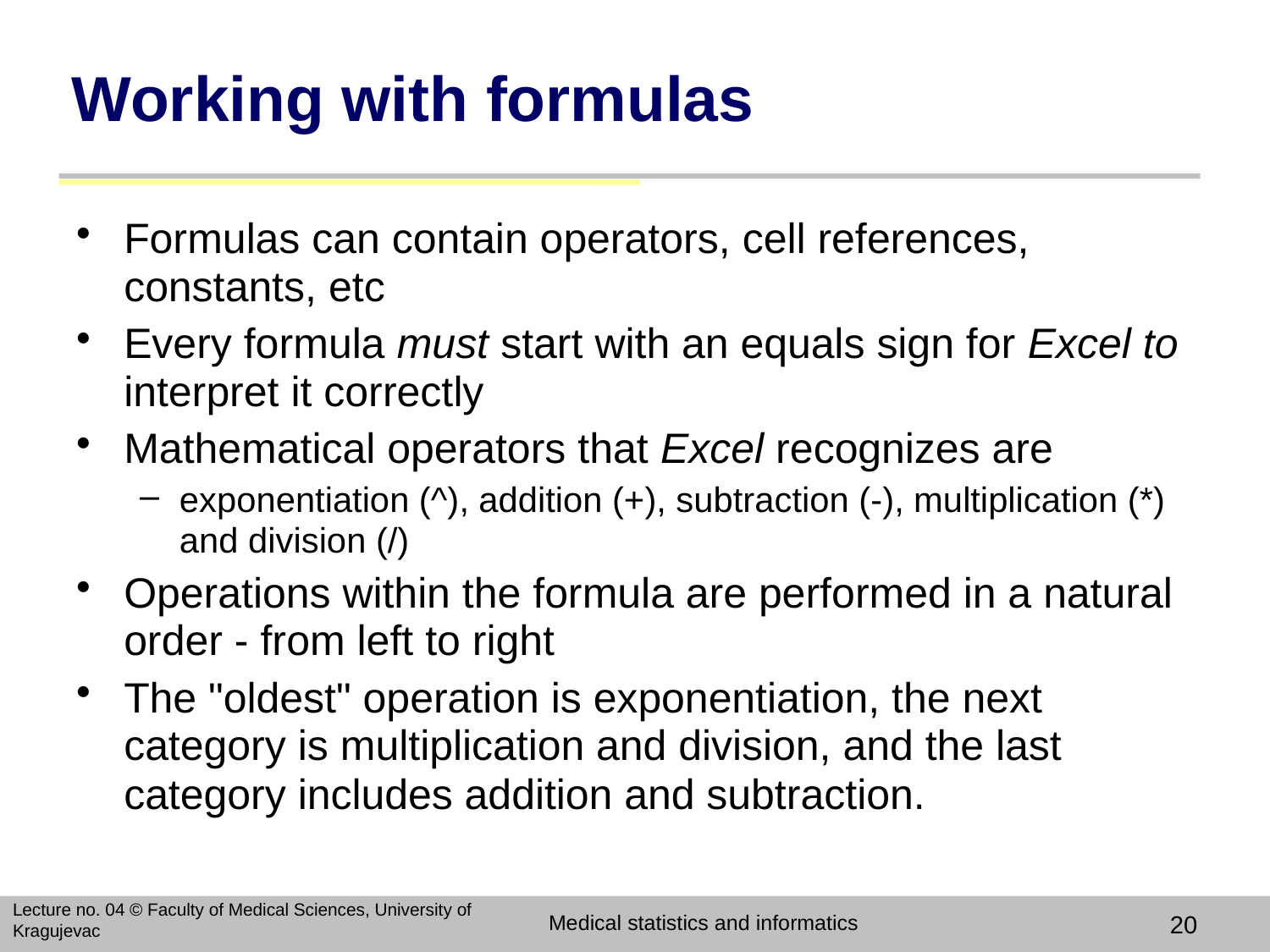

# Working with formulas
Formulas can contain operators, cell references, constants, etc
Every formula must start with an equals sign for Excel to interpret it correctly
Mathematical operators that Excel recognizes are
exponentiation (^), addition (+), subtraction (-), multiplication (*) and division (/)
Operations within the formula are performed in a natural order - from left to right
The "oldest" operation is exponentiation, the next category is multiplication and division, and the last category includes addition and subtraction.
Lecture no. 04 © Faculty of Medical Sciences, University of Kragujevac
Medical statistics and informatics
20